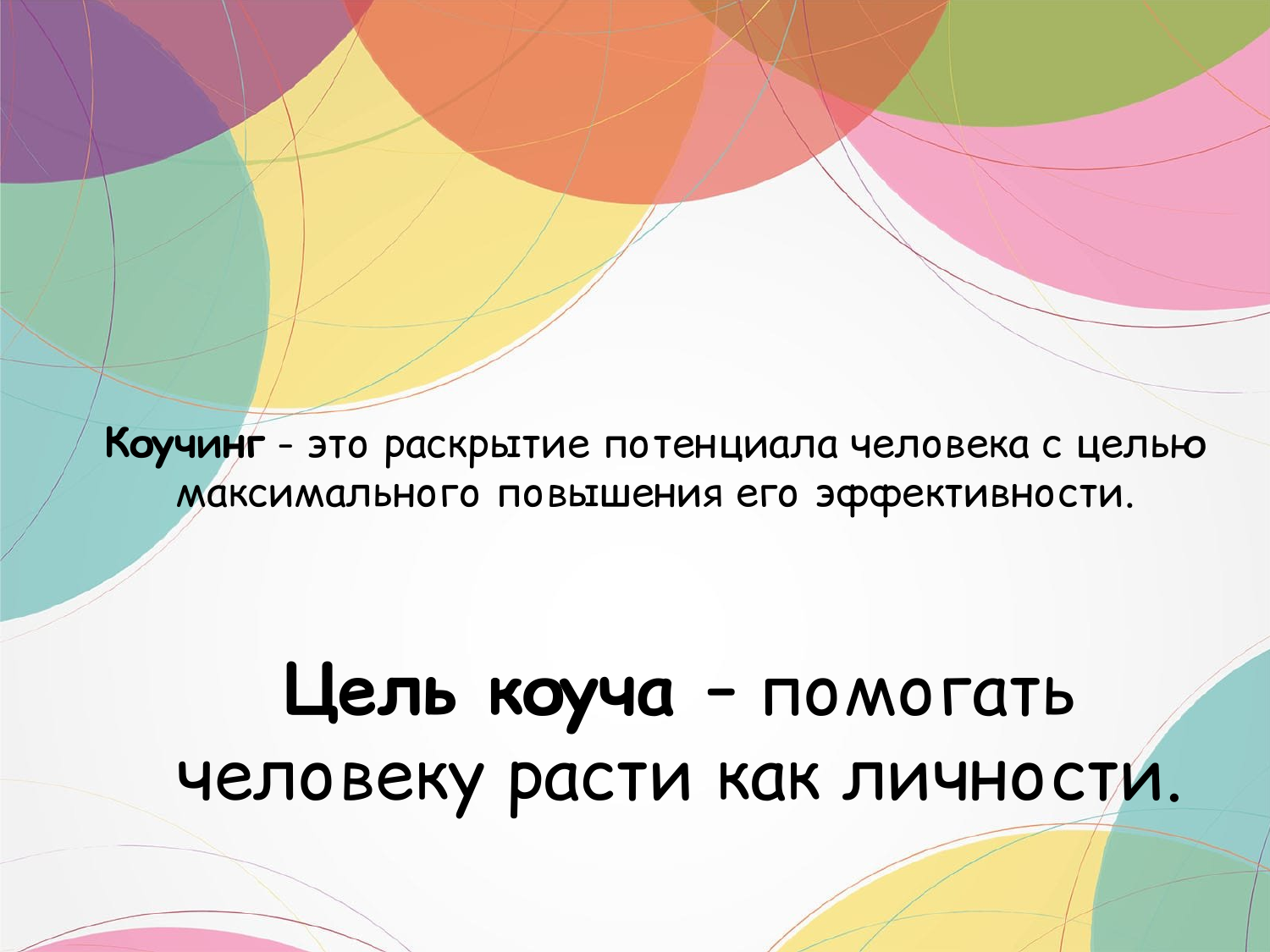

# Коучинг - это раскрытие потенциала человека с целью максимального повышения его эффективности.
	Цель коуча – помогать человеку расти как личности.